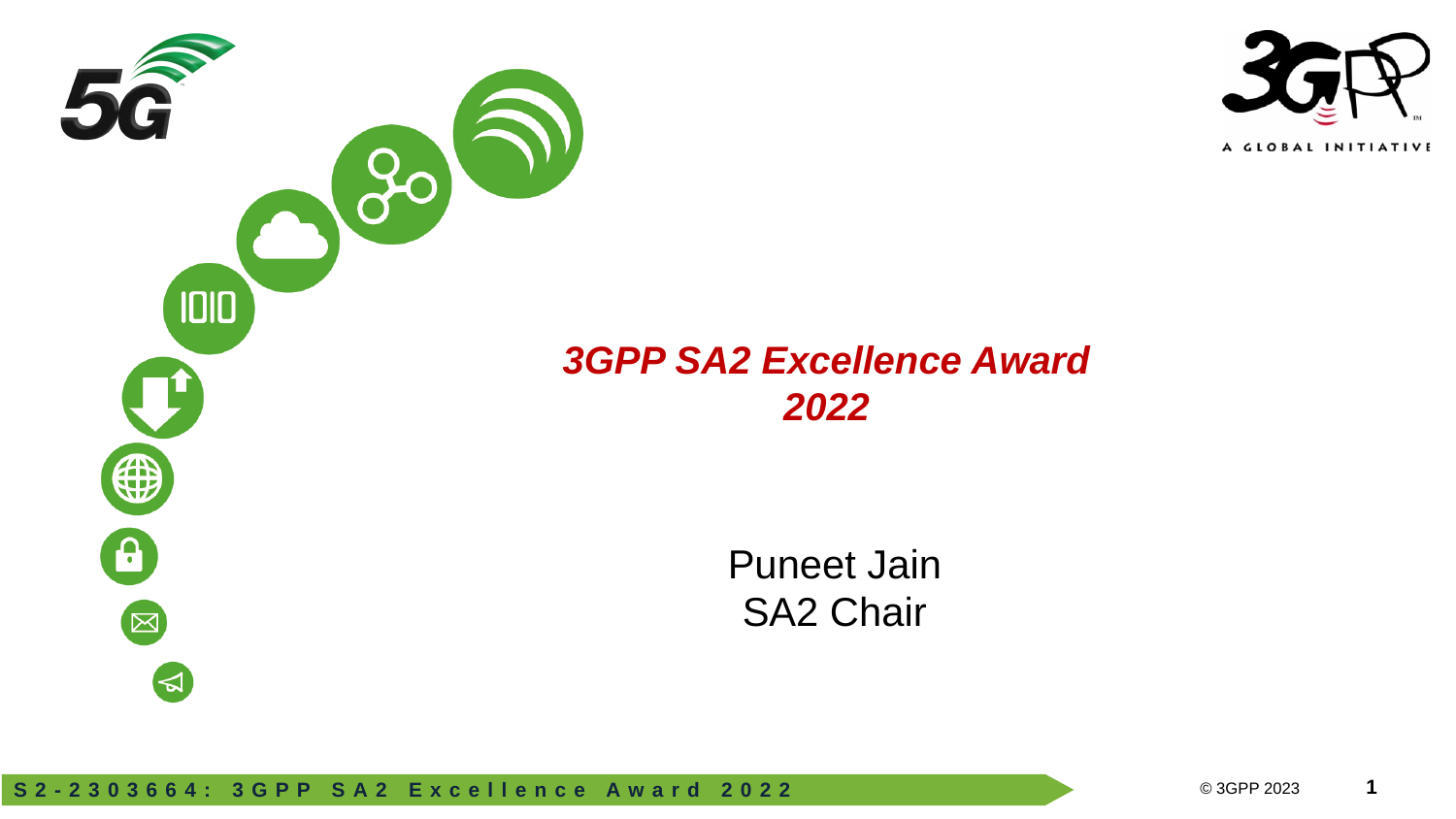

# 3GPP SA2 Excellence Award 2022
Puneet Jain
SA2 Chair